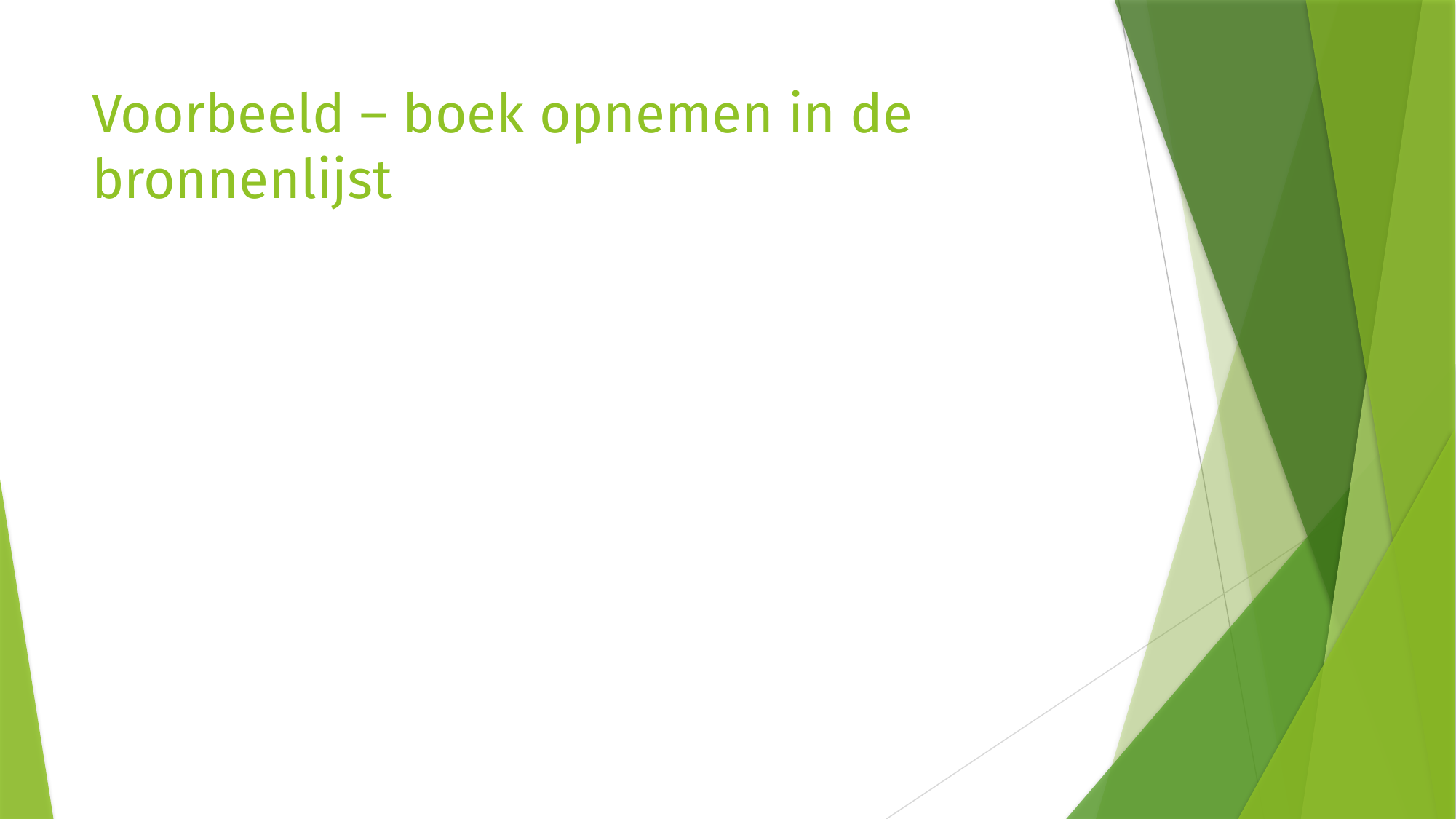

# Voorbeeld – boek opnemen in de bronnenlijst